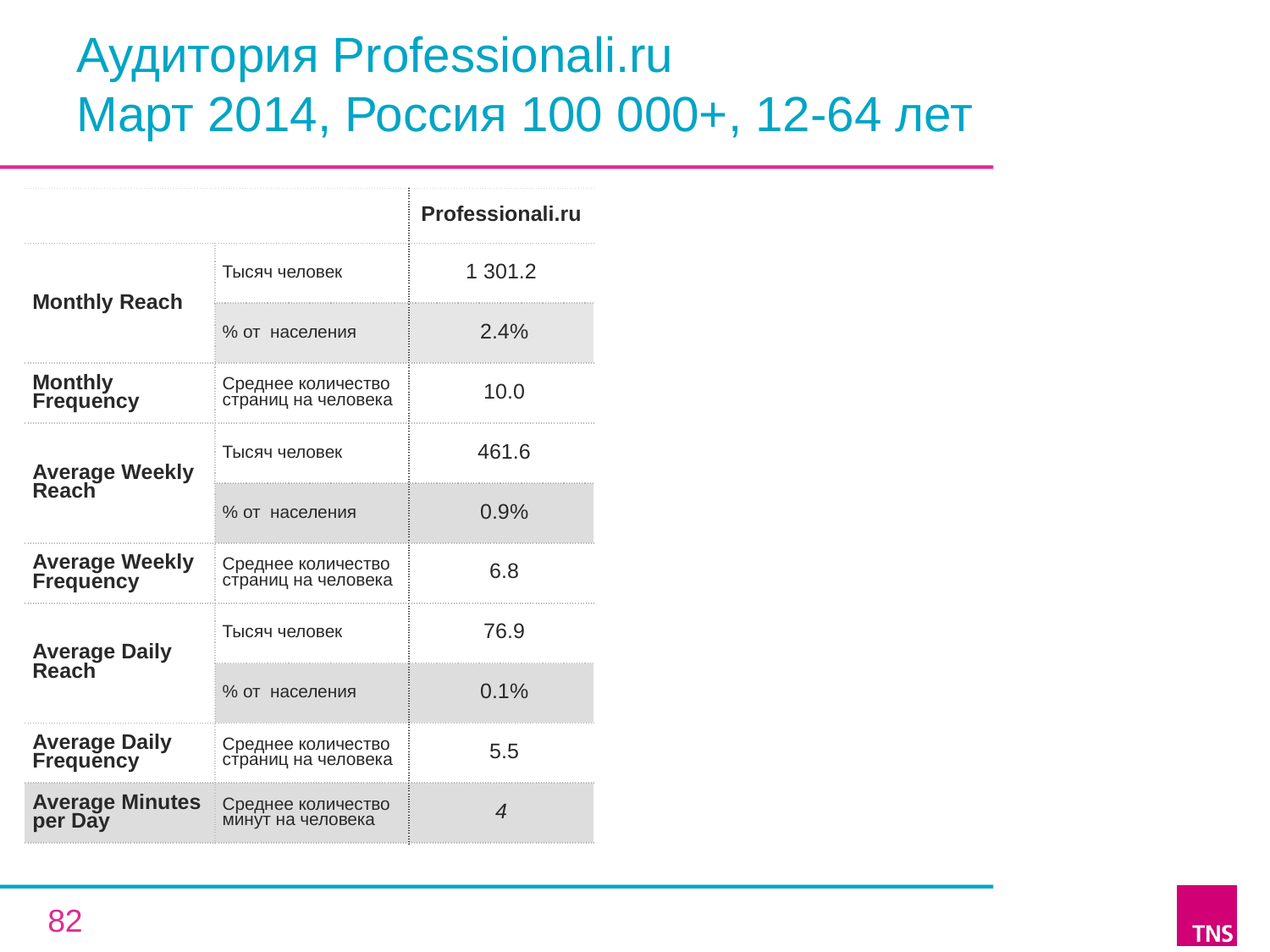

# Аудитория Professionali.ru Март 2014, Россия 100 000+, 12-64 лет
|  |  | Professionali.ru |
| --- | --- | --- |
| Monthly Reach | Тысяч человек | 1 301.2 |
|  | % от населения | 2.4% |
| Monthly Frequency | Среднее количество страниц на человека | 10.0 |
| Average Weekly Reach | Тысяч человек | 461.6 |
|  | % от населения | 0.9% |
| Average Weekly Frequency | Среднее количество страниц на человека | 6.8 |
| Average Daily Reach | Тысяч человек | 76.9 |
|  | % от населения | 0.1% |
| Average Daily Frequency | Среднее количество страниц на человека | 5.5 |
| Average Minutes per Day | Среднее количество минут на человека | 4 |

82